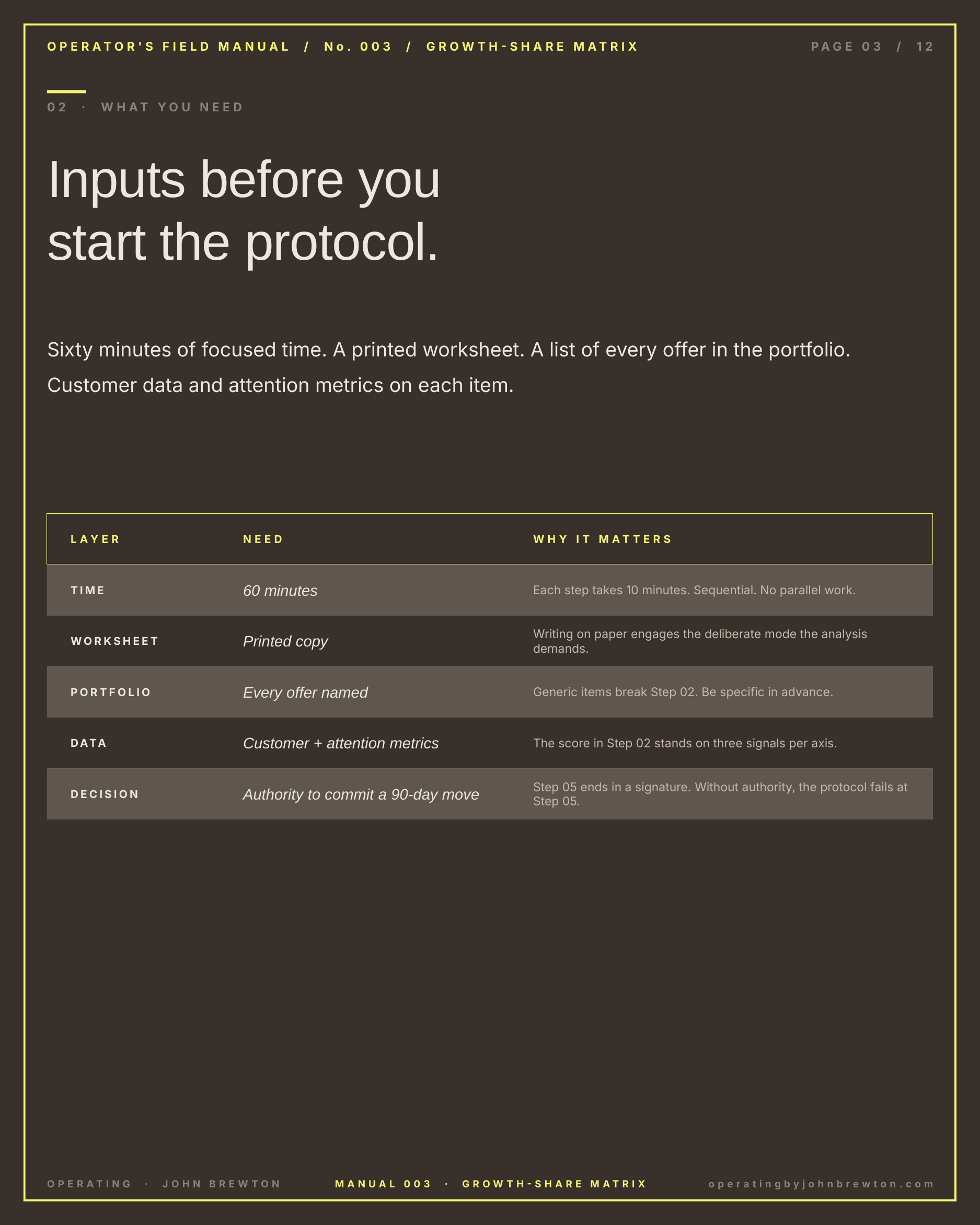

OPERATOR'S FIELD MANUAL  /  No. 003  /  GROWTH-SHARE MATRIX
PAGE 03  /  12

02  ·  WHAT YOU NEED
Inputs before you
start the protocol.
Sixty minutes of focused time. A printed worksheet. A list of every offer in the portfolio. Customer data and attention metrics on each item.

LAYER
NEED
WHY IT MATTERS

TIME
60 minutes
Each step takes 10 minutes. Sequential. No parallel work.

WORKSHEET
Printed copy
Writing on paper engages the deliberate mode the analysis demands.

PORTFOLIO
Every offer named
Generic items break Step 02. Be specific in advance.

DATA
Customer + attention metrics
The score in Step 02 stands on three signals per axis.

DECISION
Authority to commit a 90-day move
Step 05 ends in a signature. Without authority, the protocol fails at Step 05.

MANUAL 003  ·  GROWTH-SHARE MATRIX
operatingbyjohnbrewton.com
OPERATING  ·  JOHN BREWTON